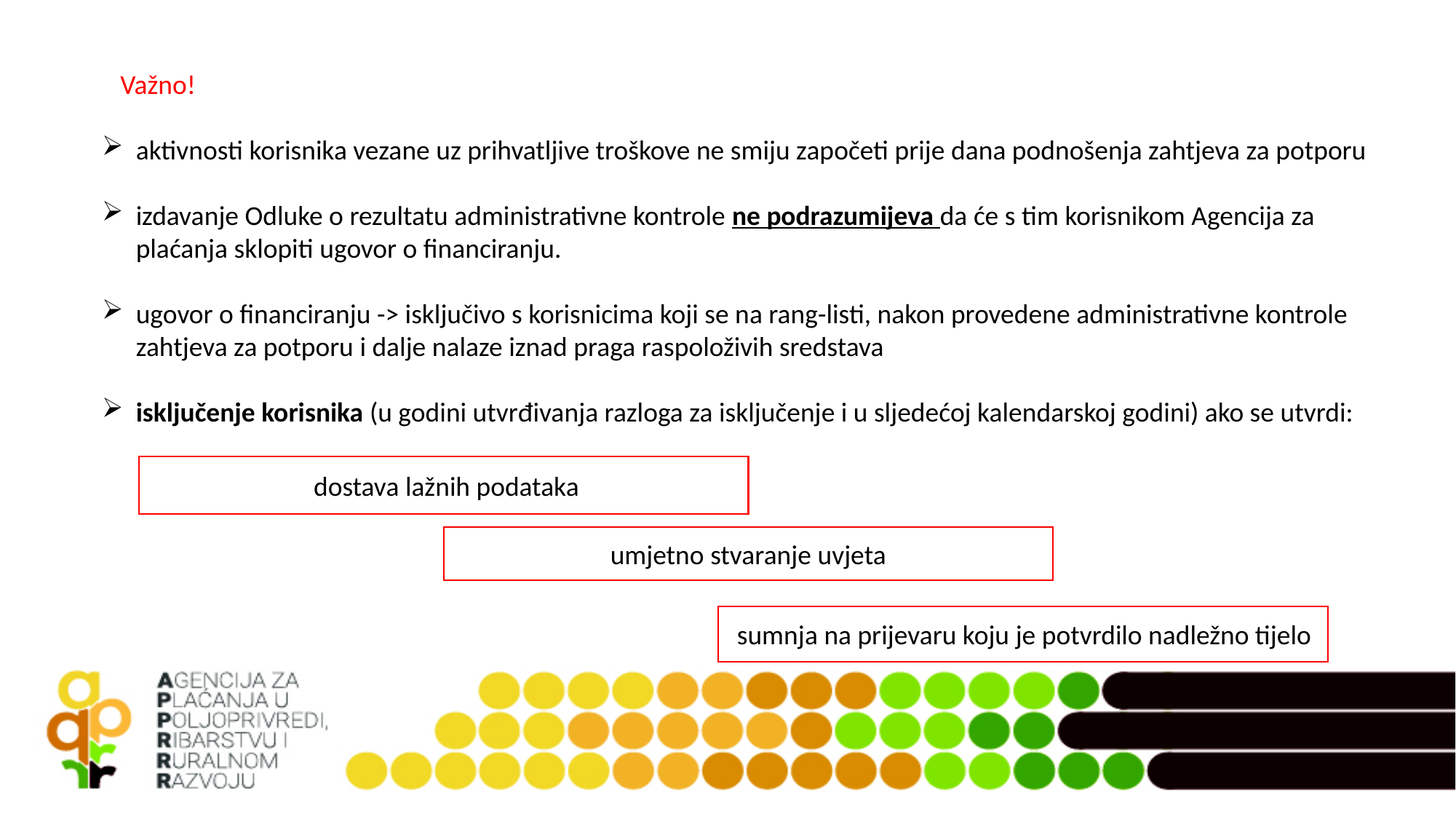

Važno!

aktivnosti korisnika vezane uz prihvatljive troškove ne smiju započeti prije dana podnošenja zahtjeva za potporu

izdavanje Odluke o rezultatu administrativne kontrole ne podrazumijeva da će s tim korisnikom Agencija za plaćanja sklopiti ugovor o financiranju.

ugovor o financiranju -> isključivo s korisnicima koji se na rang-listi, nakon provedene administrativne kontrole zahtjeva za potporu i dalje nalaze iznad praga raspoloživih sredstava

isključenje korisnika (u godini utvrđivanja razloga za isključenje i u sljedećoj kalendarskoj godini) ako se utvrdi:

dostava lažnih podataka
umjetno stvaranje uvjeta
   sumnja na prijevaru koju je potvrdilo nadležno tijelo